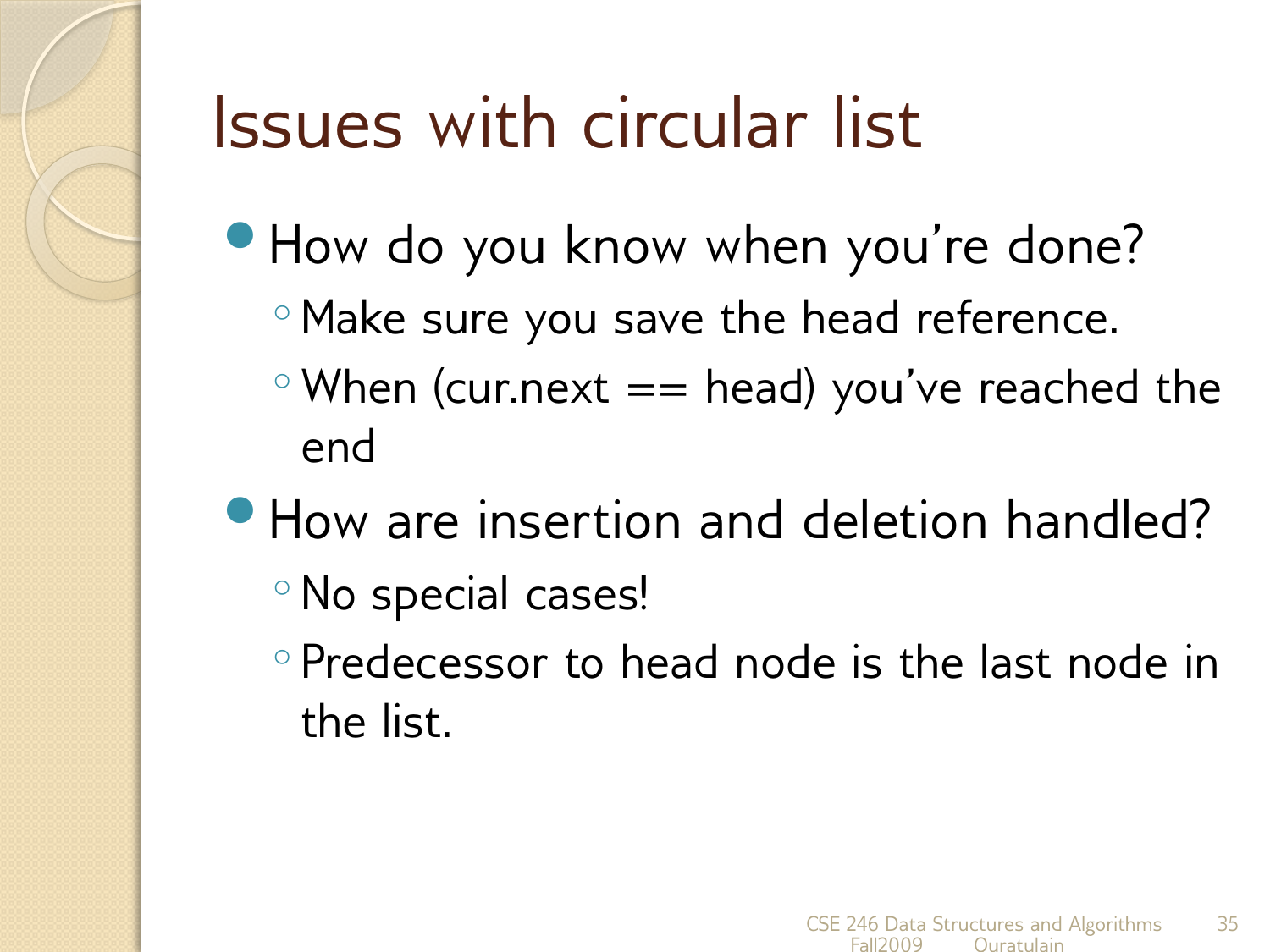

# Issues with circular list
How do you know when you’re done?
Make sure you save the head reference.
When (cur.next == head) you’ve reached the end
How are insertion and deletion handled?
No special cases!
Predecessor to head node is the last node in the list.

CSE 246 Data Structures and Algorithms          Fall2009        Quratulain
35